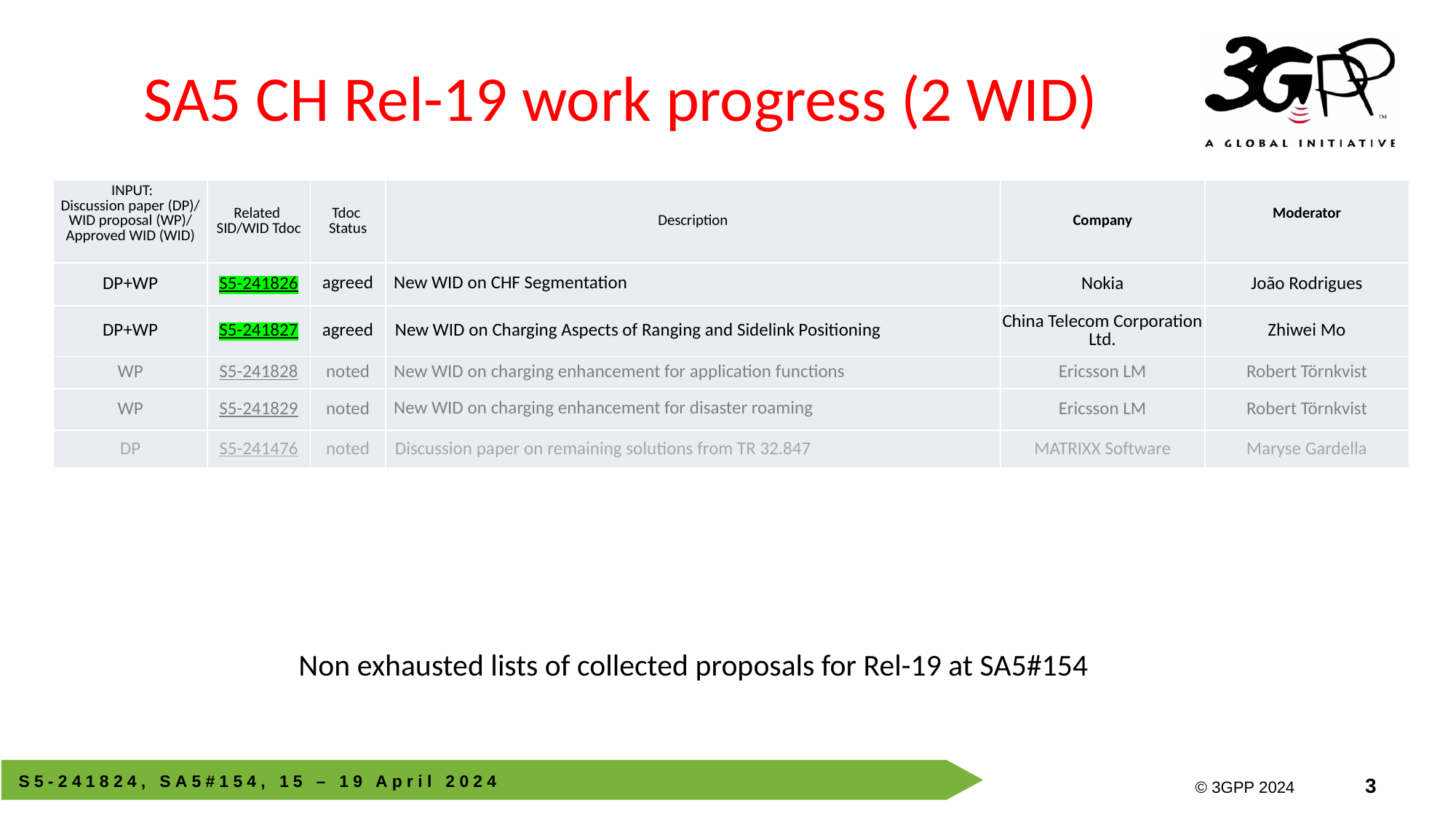

# SA5 CH Rel-19 work progress (2 WID)
| INPUT: Discussion paper (DP)/ WID proposal (WP)/ Approved WID (WID) | Related SID/WID Tdoc | Tdoc Status | Description | Company | Moderator |
| --- | --- | --- | --- | --- | --- |
| DP+WP | S5-241826 | agreed | New WID on CHF Segmentation | Nokia | João Rodrigues |
| DP+WP | S5-241827 | agreed | New WID on Charging Aspects of Ranging and Sidelink Positioning | China Telecom Corporation Ltd. | Zhiwei Mo |
| WP | S5-241828 | noted | New WID on charging enhancement for application functions | Ericsson LM | Robert Törnkvist |
| WP | S5-241829 | noted | New WID on charging enhancement for disaster roaming | Ericsson LM | Robert Törnkvist |
| DP | S5-241476 | noted | Discussion paper on remaining solutions from TR 32.847 | MATRIXX Software | Maryse Gardella |
Non exhausted lists of collected proposals for Rel-19 at SA5#154